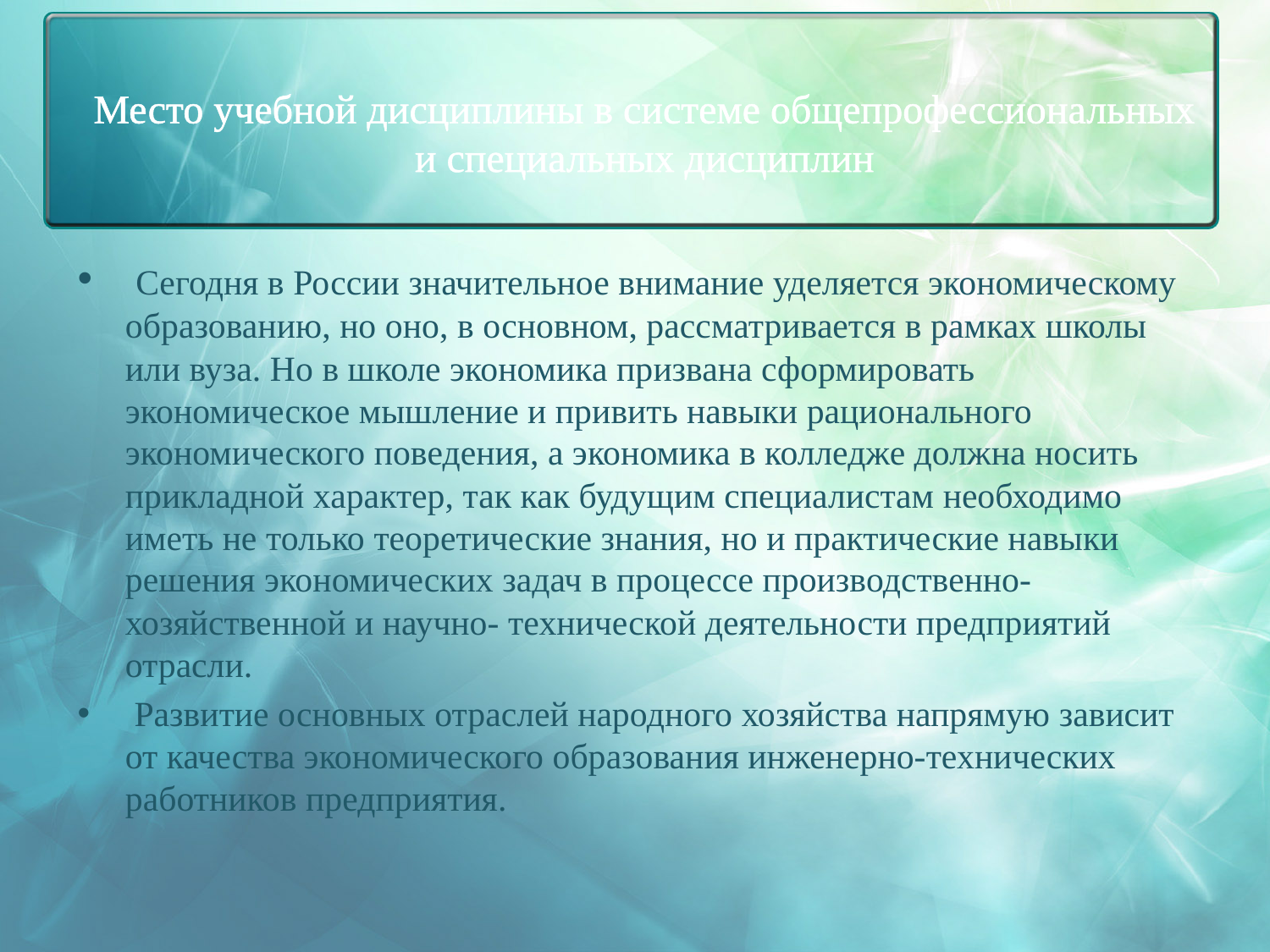

# Место учебной дисциплины в системе общепрофессиональных и специальных дисциплин
 Сегодня в России значительное внимание уделяется экономическому образованию, но оно, в основном, рассматривается в рамках школы или вуза. Но в школе экономика призвана сформировать экономическое мышление и привить навыки рационального экономического поведения, а экономика в колледже должна носить прикладной характер, так как будущим специалистам необходимо иметь не только теоретические знания, но и практические навыки решения экономических задач в процессе производственно- хозяйственной и научно- технической деятельности предприятий отрасли.
 Развитие основных отраслей народного хозяйства напрямую зависит от качества экономического образования инженерно-технических работников предприятия.